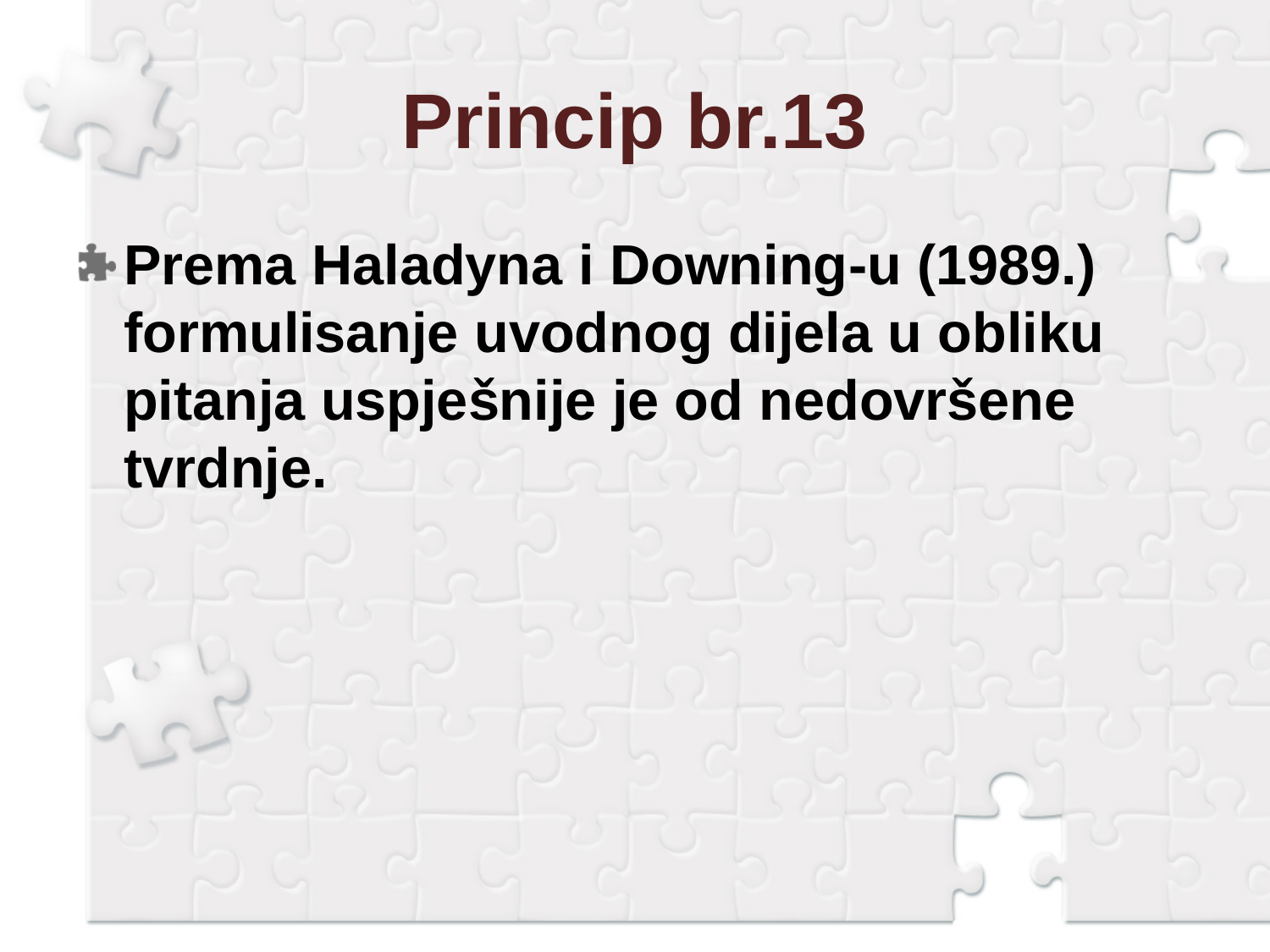

# Princip br.13
Prema Haladyna i Downing-u (1989.) formulisanje uvodnog dijela u obliku pitanja uspješnije je od nedovršene tvrdnje.